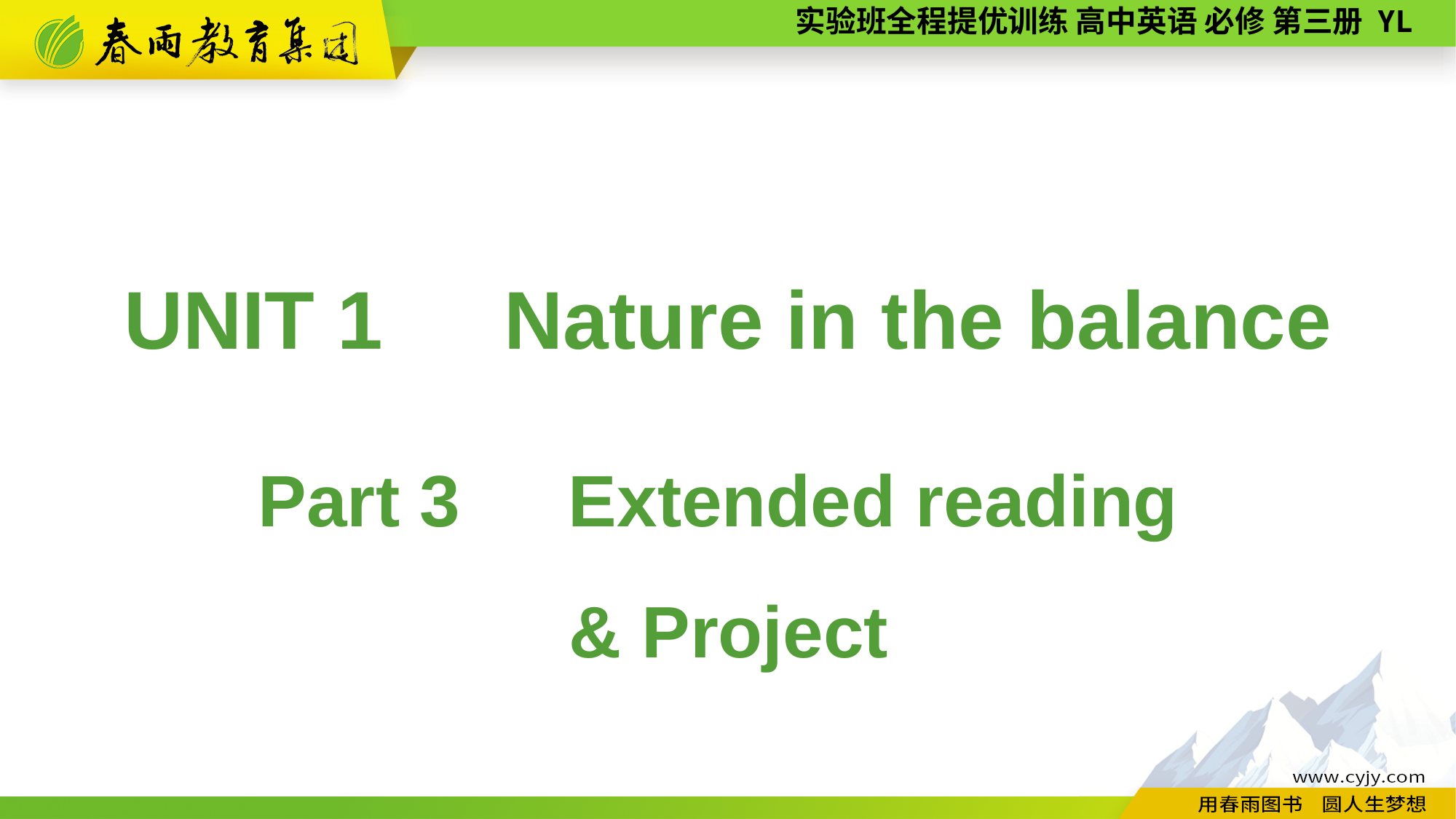

UNIT 1　Nature in the balance
Part 3　Extended reading
& Project